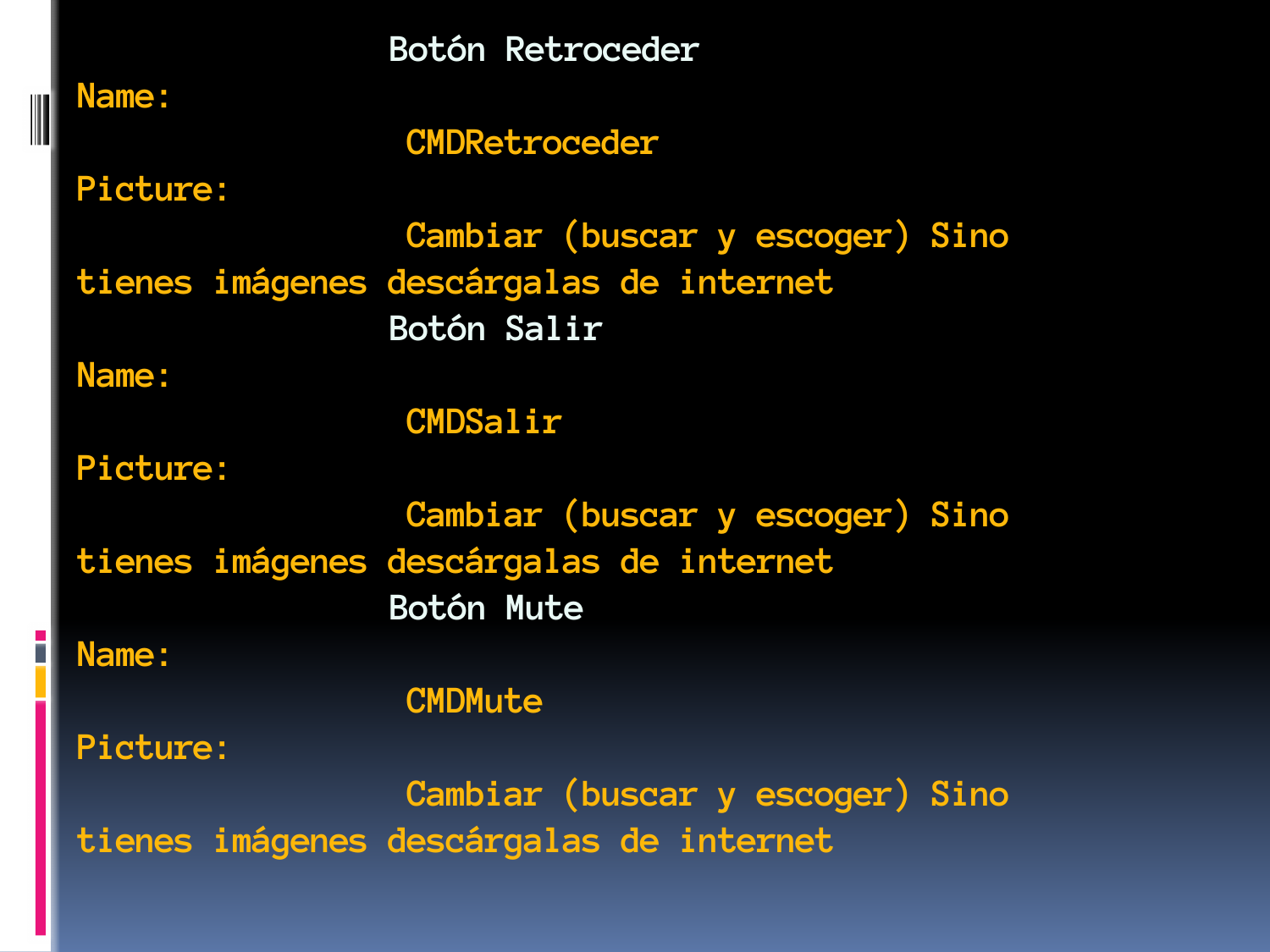

# Botón Retroceder Name: CMDRetroceder Picture: Cambiar (buscar y escoger) Sino tienes imágenes descárgalas de internet Botón Salir Name: CMDSalir Picture: Cambiar (buscar y escoger) Sino tienes imágenes descárgalas de internet Botón Mute Name: CMDMute Picture: Cambiar (buscar y escoger) Sino tienes imágenes descárgalas de internet